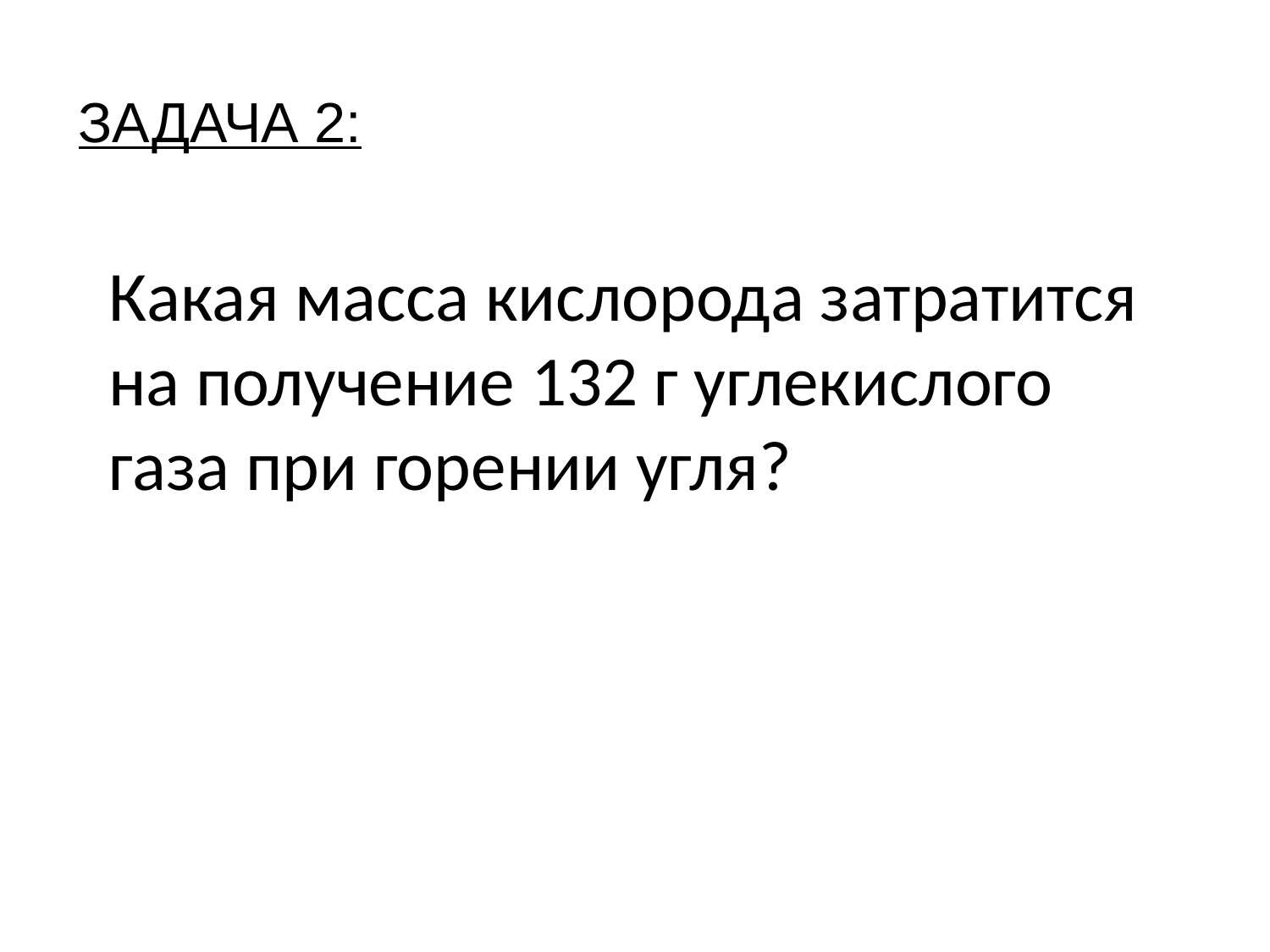

ЗАДАЧА 2:
Какая масса кислорода затратится на получение 132 г углекислого газа при горении угля?